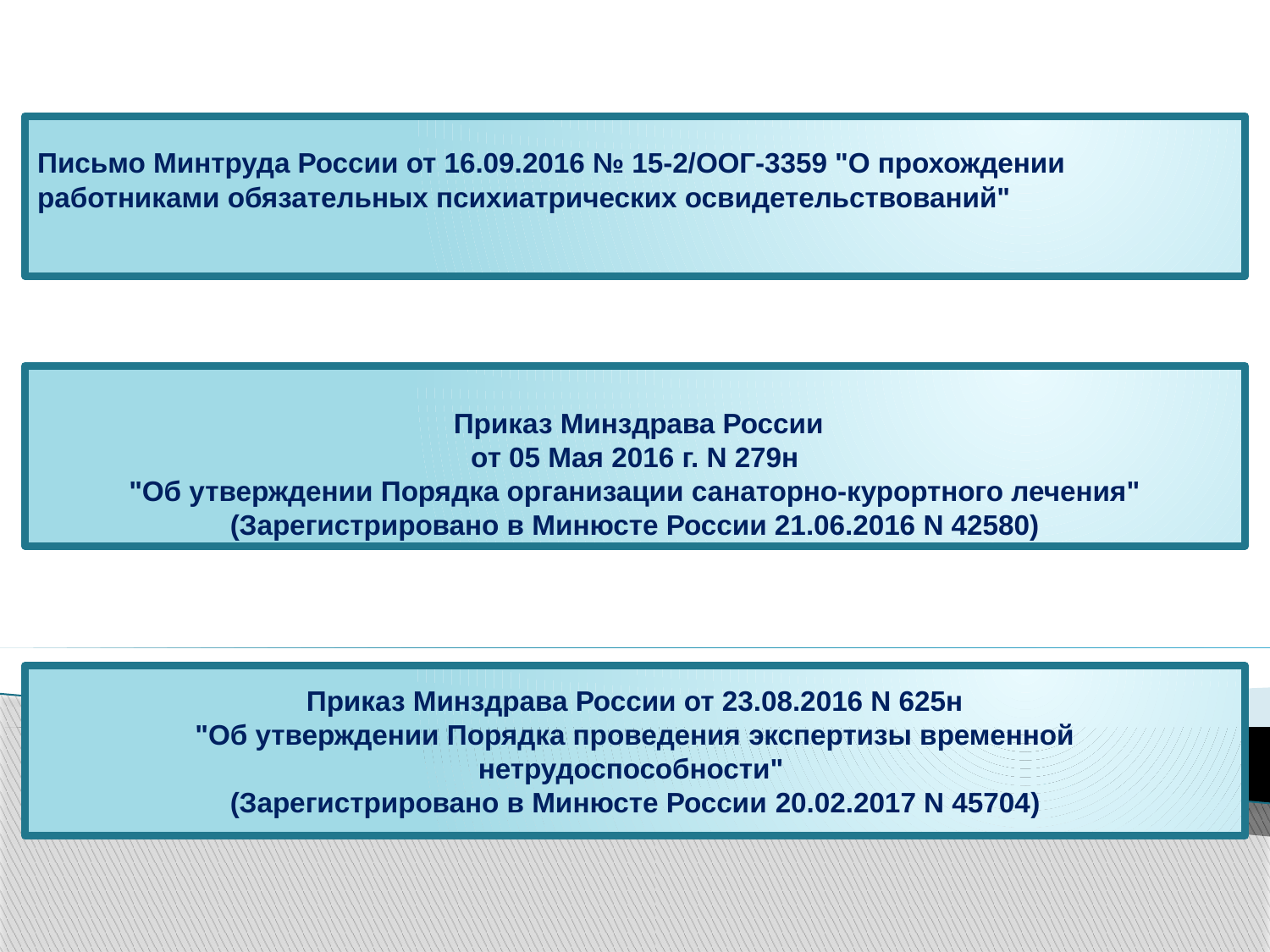

Письмо Минтруда России от 16.09.2016 № 15-2/ООГ-3359 "О прохождении работниками обязательных психиатрических освидетельствований"

 Приказ Минздрава России
от 05 Мая 2016 г. N 279н
"Об утверждении Порядка организации санаторно-курортного лечения"
(Зарегистрировано в Минюсте России 21.06.2016 N 42580)
 Приказ Минздрава России от 23.08.2016 N 625н 
"Об утверждении Порядка проведения экспертизы временной нетрудоспособности" 
(Зарегистрировано в Минюсте России 20.02.2017 N 45704)